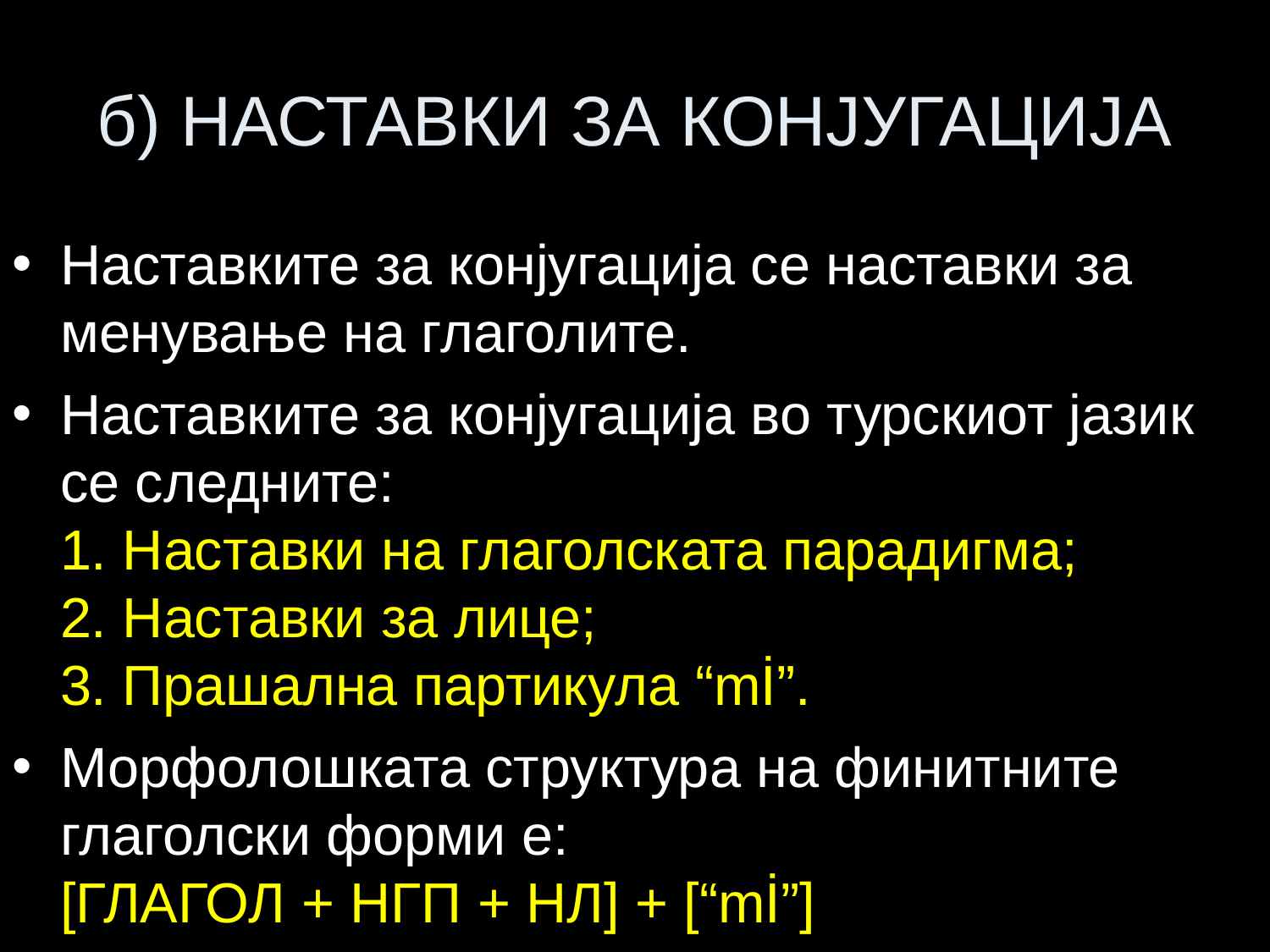

# б) НАСТАВКИ ЗА КОНЈУГАЦИЈА
Наставките за конјугација се наставки за менување на глаголите.
Наставките за конјугација во турскиот јазик се следните:
1. Наставки на глаголската парадигма;
2. Наставки за лице;
3. Прашална партикула “mİ”.
Морфолошката структура на финитните глаголски форми е:
[ГЛАГОЛ + НГП + НЛ] + [“mİ”]